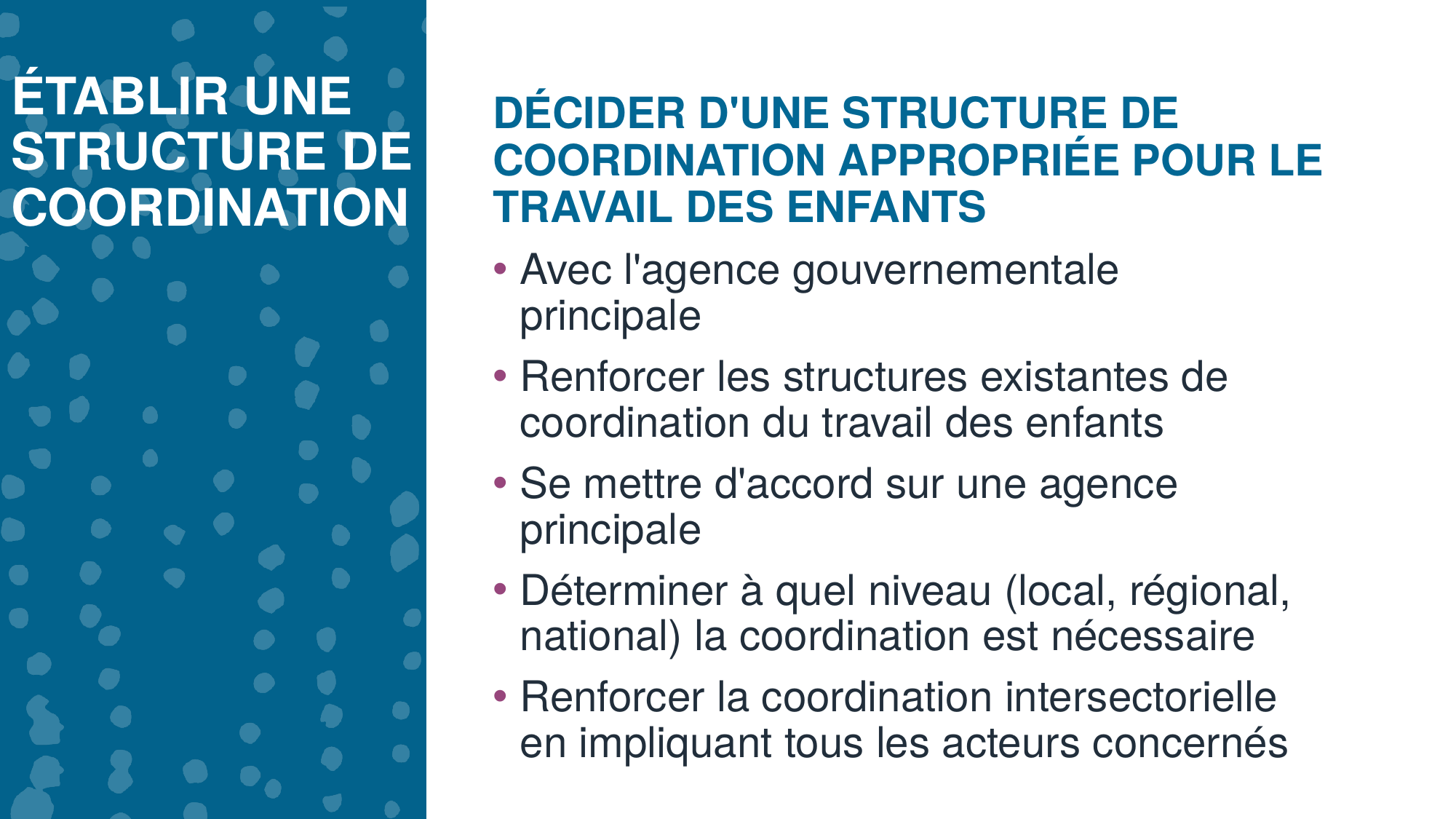

ÉTABLIR UNE STRUCTURE DE COORDINATION

DÉCIDER D'UNE STRUCTURE DE COORDINATION APPROPRIÉE POUR LE TRAVAIL DES ENFANTS
Avec l'agence gouvernementale principale
Renforcer les structures existantes de coordination du travail des enfants
Se mettre d'accord sur une agence principale
Déterminer à quel niveau (local, régional, national) la coordination est nécessaire
Renforcer la coordination intersectorielle en impliquant tous les acteurs concernés